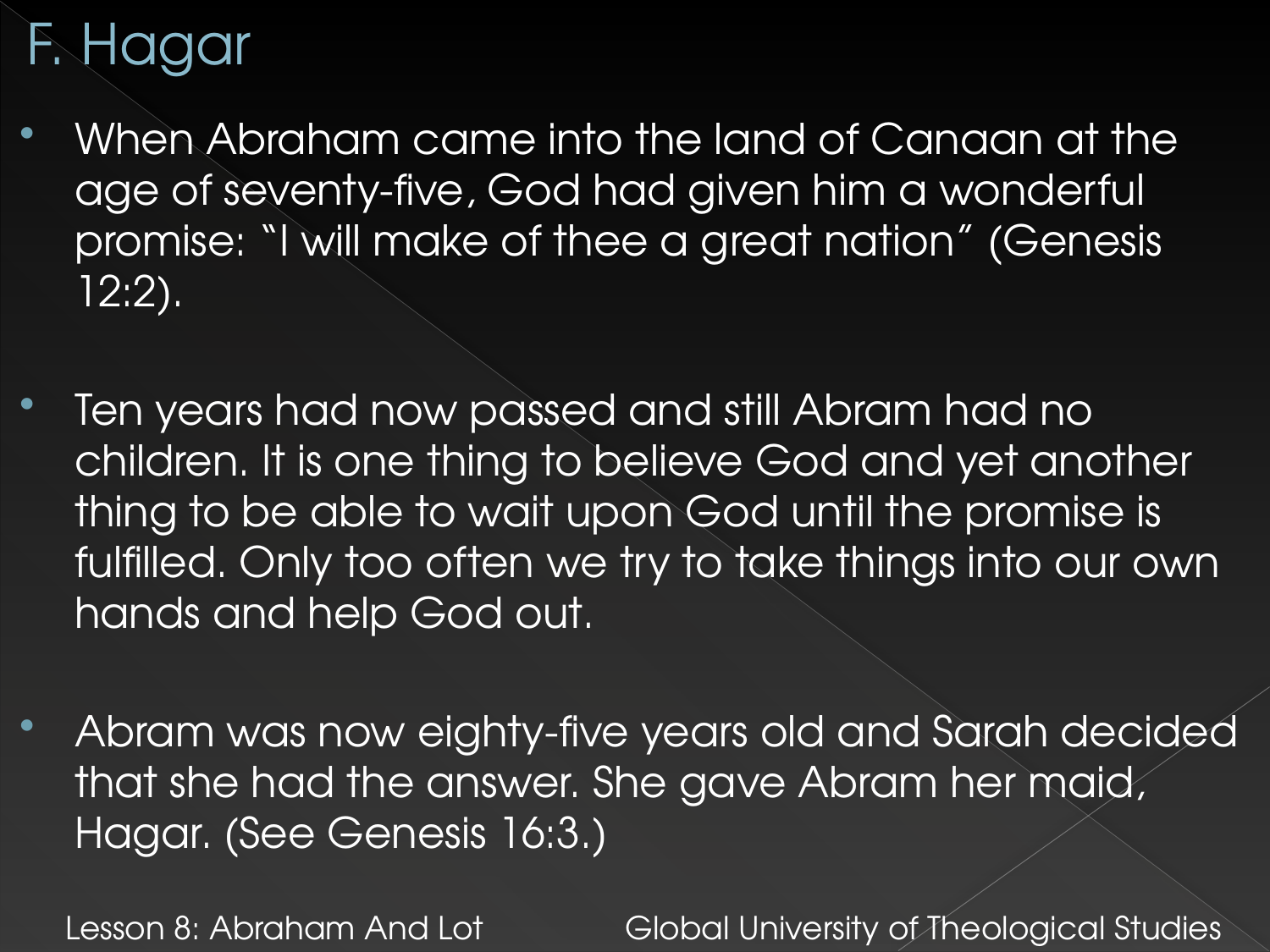

# F. Hagar
When Abraham came into the land of Canaan at the age of seventy-five, God had given him a wonderful promise: “I will make of thee a great nation” (Genesis 12:2).

Ten years had now passed and still Abram had no children. It is one thing to believe God and yet another thing to be able to wait upon God until the promise is fulfilled. Only too often we try to take things into our own hands and help God out.

Abram was now eighty-five years old and Sarah decided that she had the answer. She gave Abram her maid, Hagar. (See Genesis 16:3.)
Lesson 8: Abraham And Lot                Global University of Theological Studies